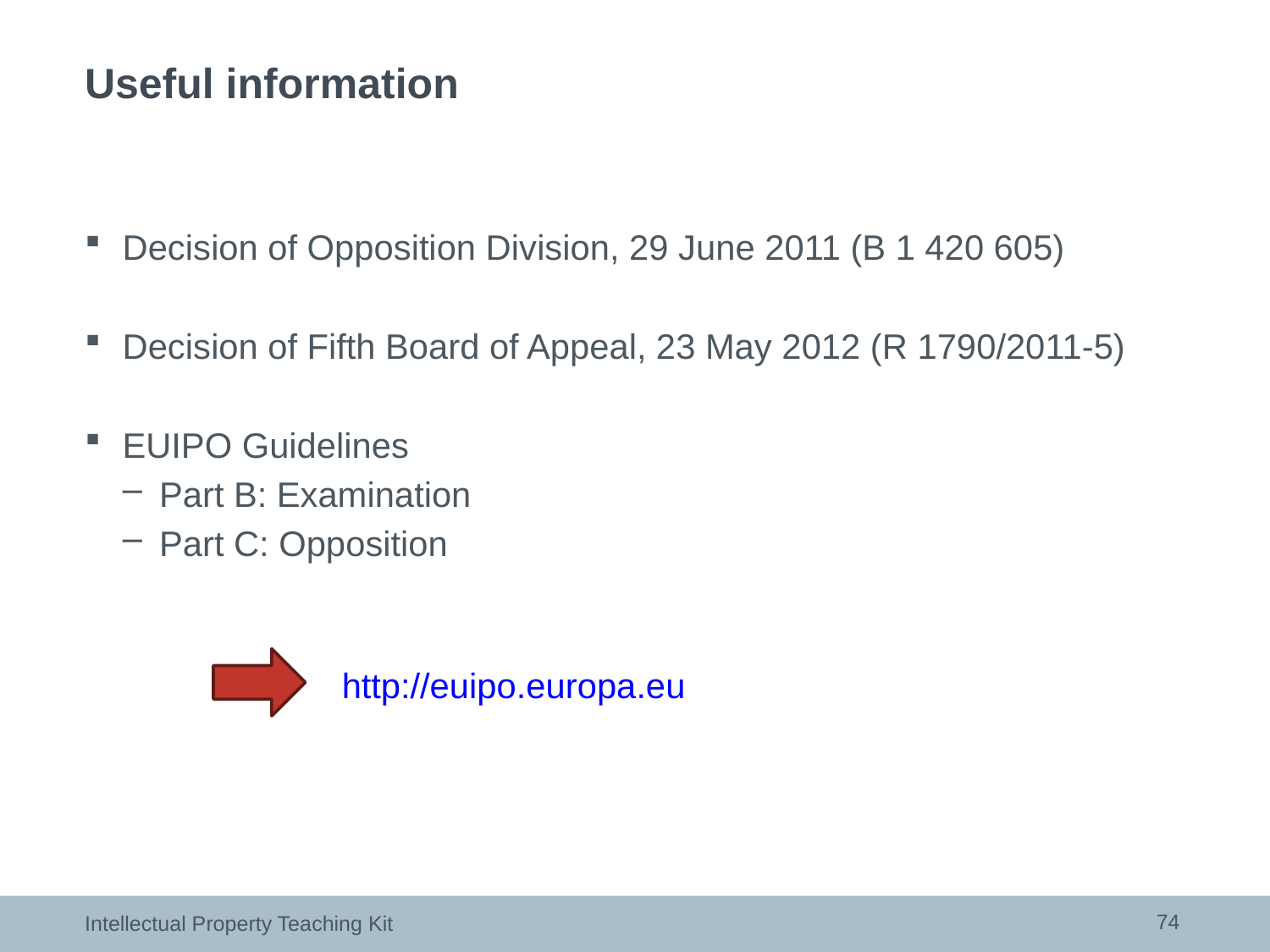

# Useful information
Decision of Opposition Division, 29 June 2011 (B 1 420 605)

Decision of Fifth Board of Appeal, 23 May 2012 (R 1790/2011-5)

EUIPO Guidelines
Part B: Examination
Part C: Opposition

http://euipo.europa.eu
74
Intellectual Property Teaching Kit